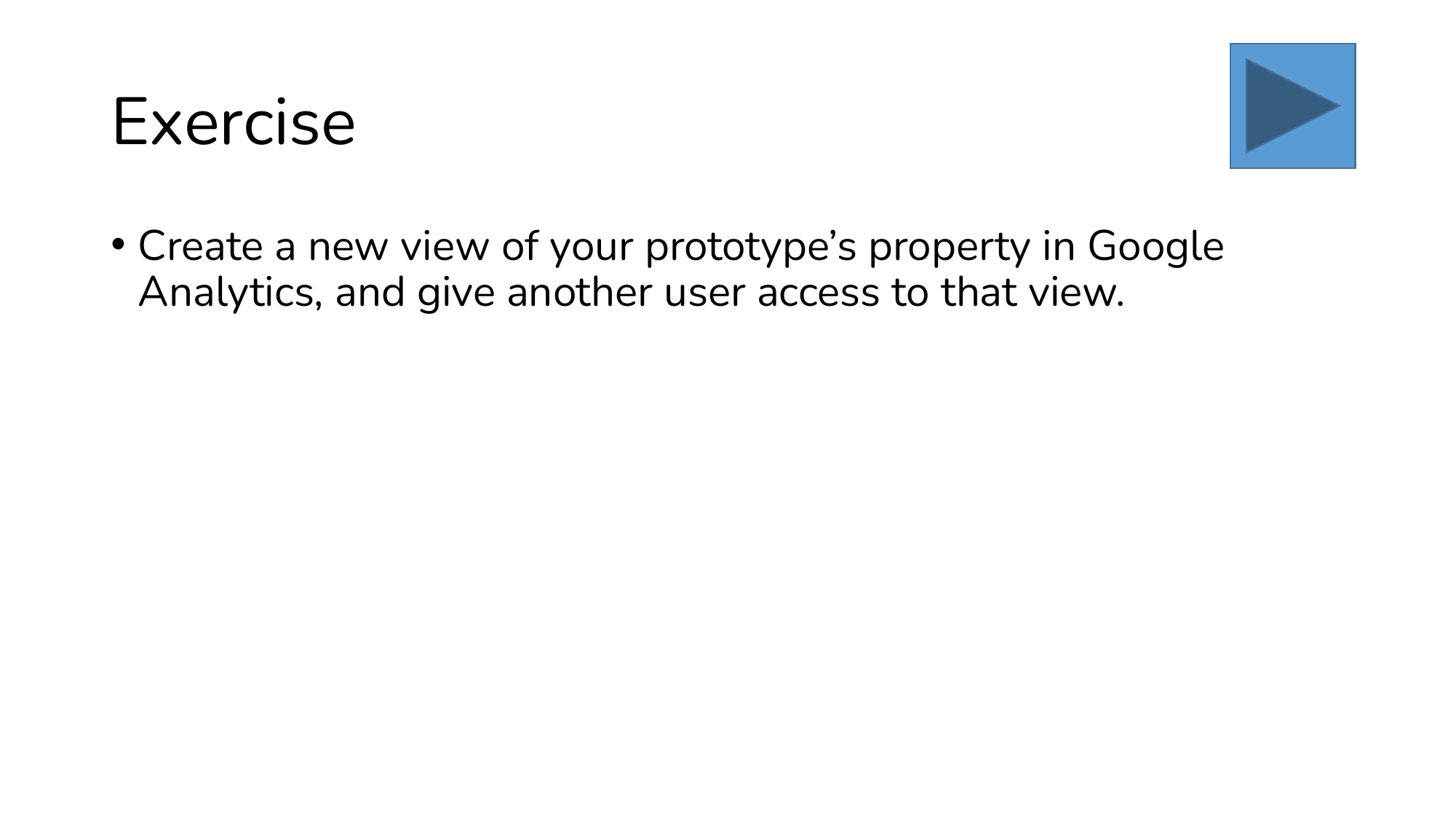

# Exercise

Create a new view of your prototype’s property in Google Analytics, and give another user access to that view.